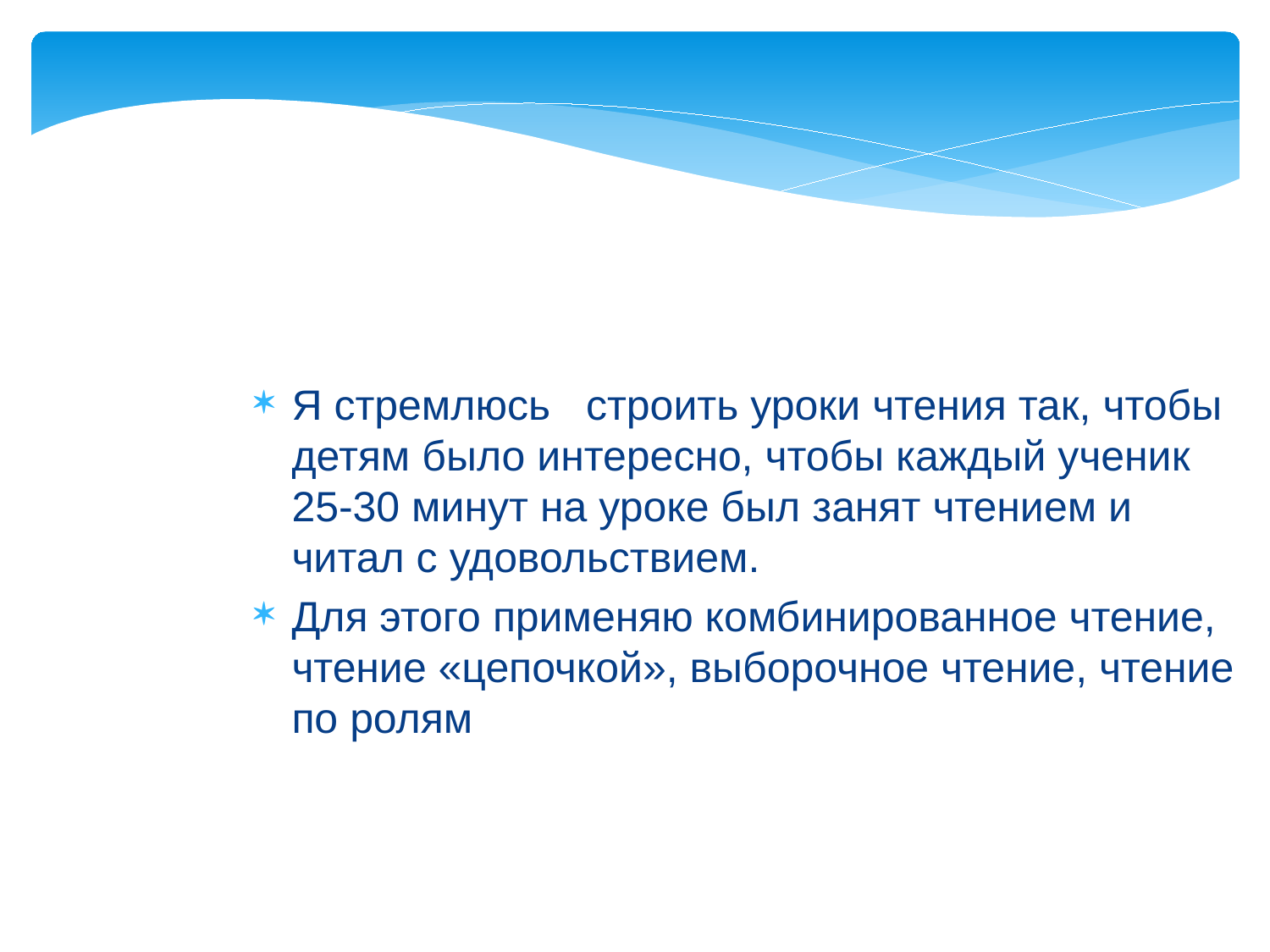

Я стремлюсь   строить уроки чтения так, чтобы детям было интересно, чтобы каждый ученик 25-30 минут на уроке был занят чтением и читал с удовольствием.
Для этого применяю комбинированное чтение, чтение «цепочкой», выборочное чтение, чтение по ролям